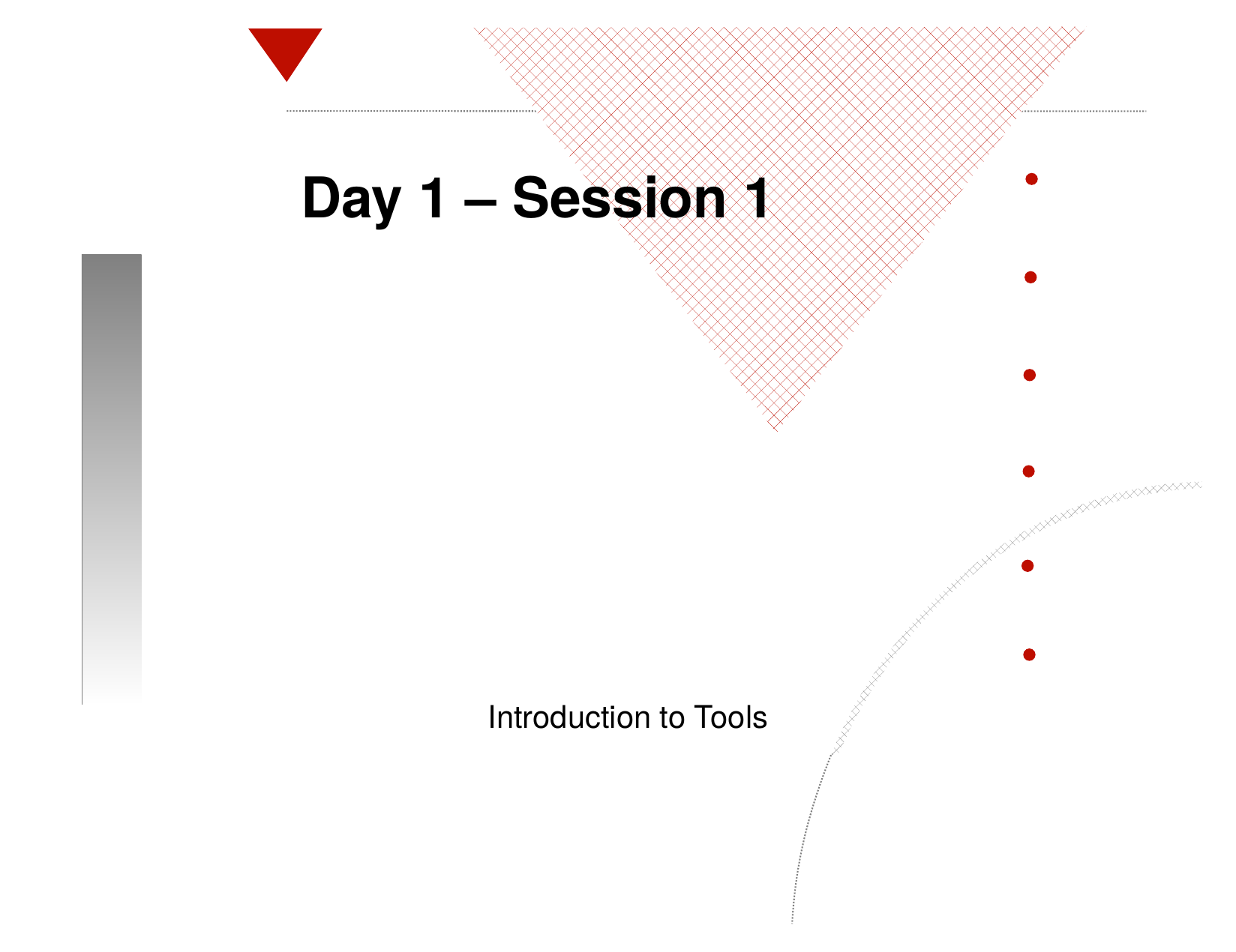

# Day 1 – Session 1
Introduction to Tools